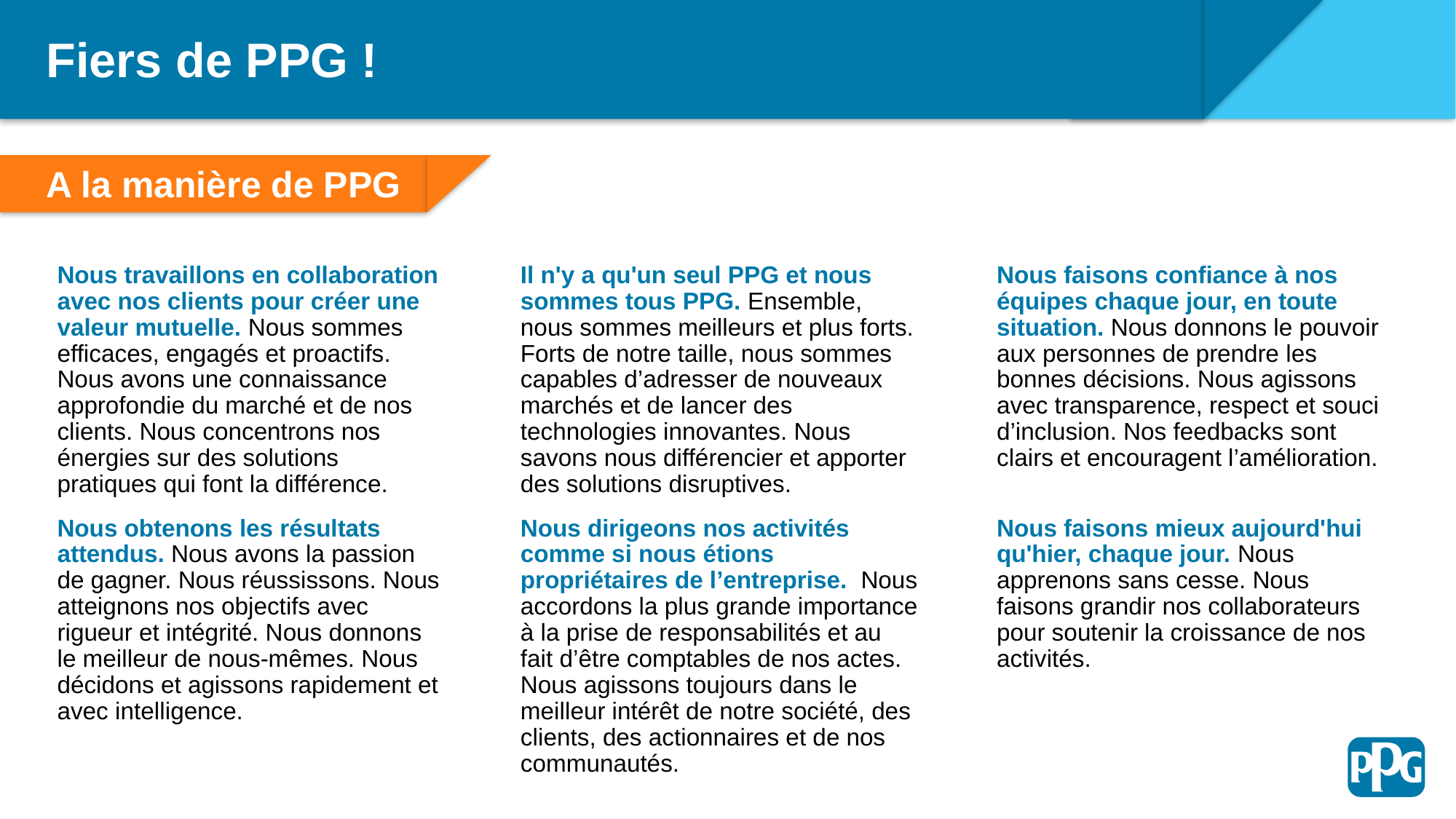

Fiers de PPG !

A la manière de PPG
Our Strategy
Nous travaillons en collaboration avec nos clients pour créer une valeur mutuelle. Nous sommes efficaces, engagés et proactifs. Nous avons une connaissance approfondie du marché et de nos clients. Nous concentrons nos énergies sur des solutions pratiques qui font la différence.
Il n'y a qu'un seul PPG et nous sommes tous PPG. Ensemble, nous sommes meilleurs et plus forts. Forts de notre taille, nous sommes capables d’adresser de nouveaux marchés et de lancer des technologies innovantes. Nous savons nous différencier et apporter des solutions disruptives.
Nous faisons confiance à nos équipes chaque jour, en toute situation. Nous donnons le pouvoir aux personnes de prendre les bonnes décisions. Nous agissons avec transparence, respect et souci d’inclusion. Nos feedbacks sont clairs et encouragent l’amélioration.
Nous obtenons les résultats attendus. Nous avons la passion de gagner. Nous réussissons. Nous atteignons nos objectifs avec rigueur et intégrité. Nous donnons le meilleur de nous-mêmes. Nous décidons et agissons rapidement et avec intelligence.
Nous dirigeons nos activités comme si nous étions propriétaires de l’entreprise.  Nous accordons la plus grande importance à la prise de responsabilités et au fait d’être comptables de nos actes. Nous agissons toujours dans le meilleur intérêt de notre société, des clients, des actionnaires et de nos communautés.
Nous faisons mieux aujourd'hui qu'hier, chaque jour. Nous apprenons sans cesse. Nous faisons grandir nos collaborateurs pour soutenir la croissance de nos activités.